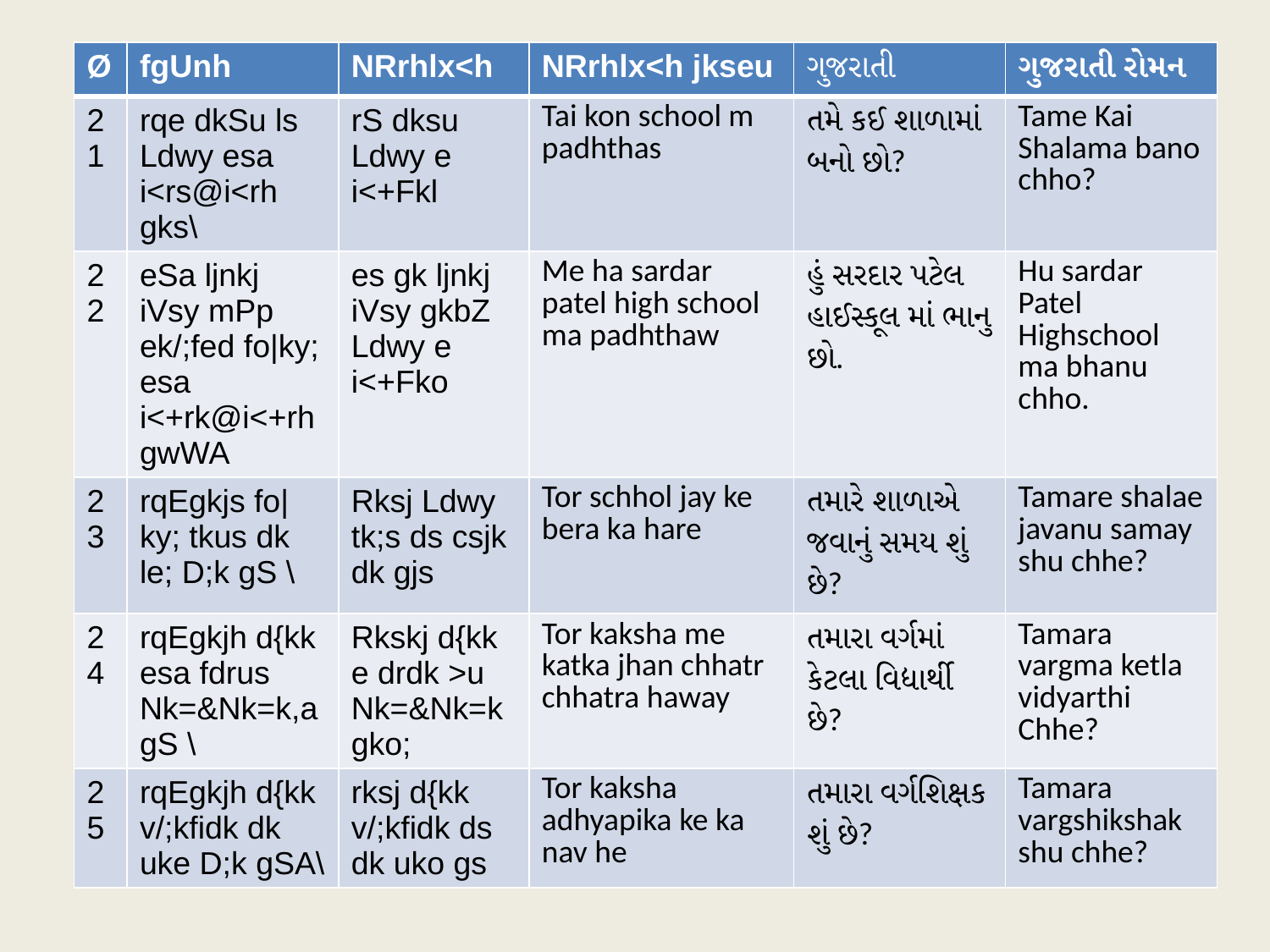

#
| Ø | fgUnh | NRrhlx<h | NRrhlx<h jkseu | ગુજરાતી | ગુજરાતી રોમન |
| --- | --- | --- | --- | --- | --- |
| 21 | rqe dkSu ls Ldwy esa i<rs@i<rh gks\ | rS dksu Ldwy e i<+Fkl | Tai kon school m padhthas | તમે કઈ શાળામાં બનો છો? | Tame Kai Shalama bano chho? |
| 22 | eSa ljnkj iVsy mPp ek/;fed fo|ky; esa i<+rk@i<+rh gwWA | es gk ljnkj iVsy gkbZ Ldwy e i<+Fko | Me ha sardar patel high school ma padhthaw | હું સરદાર પટેલ હાઈસ્કૂલ માં ભાનુ છો. | Hu sardar Patel Highschool ma bhanu chho. |
| 23 | rqEgkjs fo|ky; tkus dk le; D;k gS \ | Rksj Ldwy tk;s ds csjk dk gjs | Tor schhol jay ke bera ka hare | તમારે શાળાએ જવાનું સમય શું છે? | Tamare shalae javanu samay shu chhe? |
| 24 | rqEgkjh d{kk esa fdrus Nk=&Nk=k,a gS \ | Rkskj d{kk e drdk >u Nk=&Nk=k gko; | Tor kaksha me katka jhan chhatr chhatra haway | તમારા વર્ગમાં કેટલા વિદ્યાર્થી છે? | Tamara vargma ketla vidyarthi Chhe? |
| 25 | rqEgkjh d{kk v/;kfidk dk uke D;k gSA\ | rksj d{kk v/;kfidk ds dk uko gs | Tor kaksha adhyapika ke ka nav he | તમારા વર્ગશિક્ષક શું છે? | Tamara vargshikshak shu chhe? |